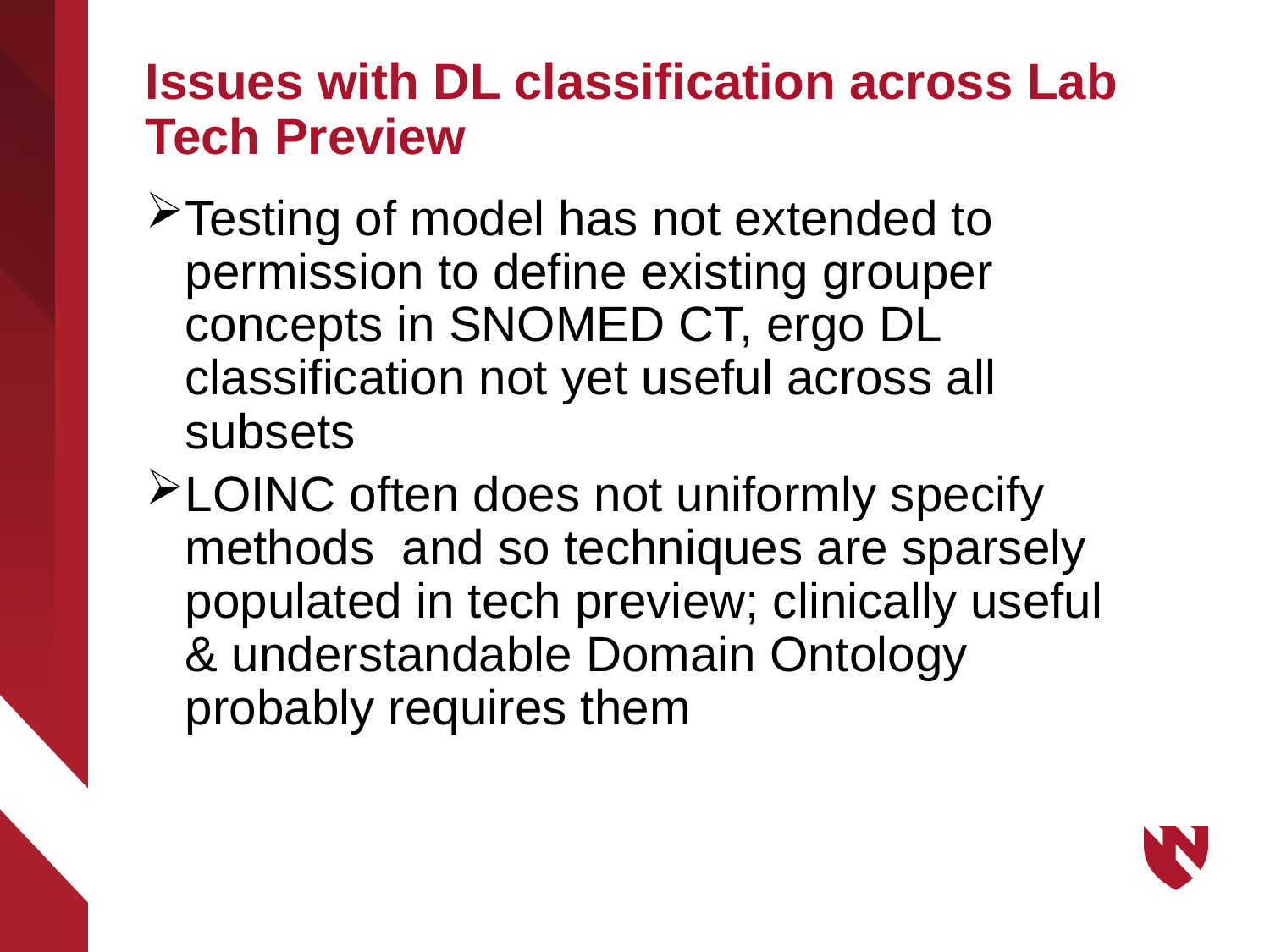

# Issues with DL classification across Lab Tech Preview
Testing of model has not extended to permission to define existing grouper concepts in SNOMED CT, ergo DL classification not yet useful across all subsets
LOINC often does not uniformly specify methods  and so techniques are sparsely populated in tech preview; clinically useful & understandable Domain Ontology probably requires them